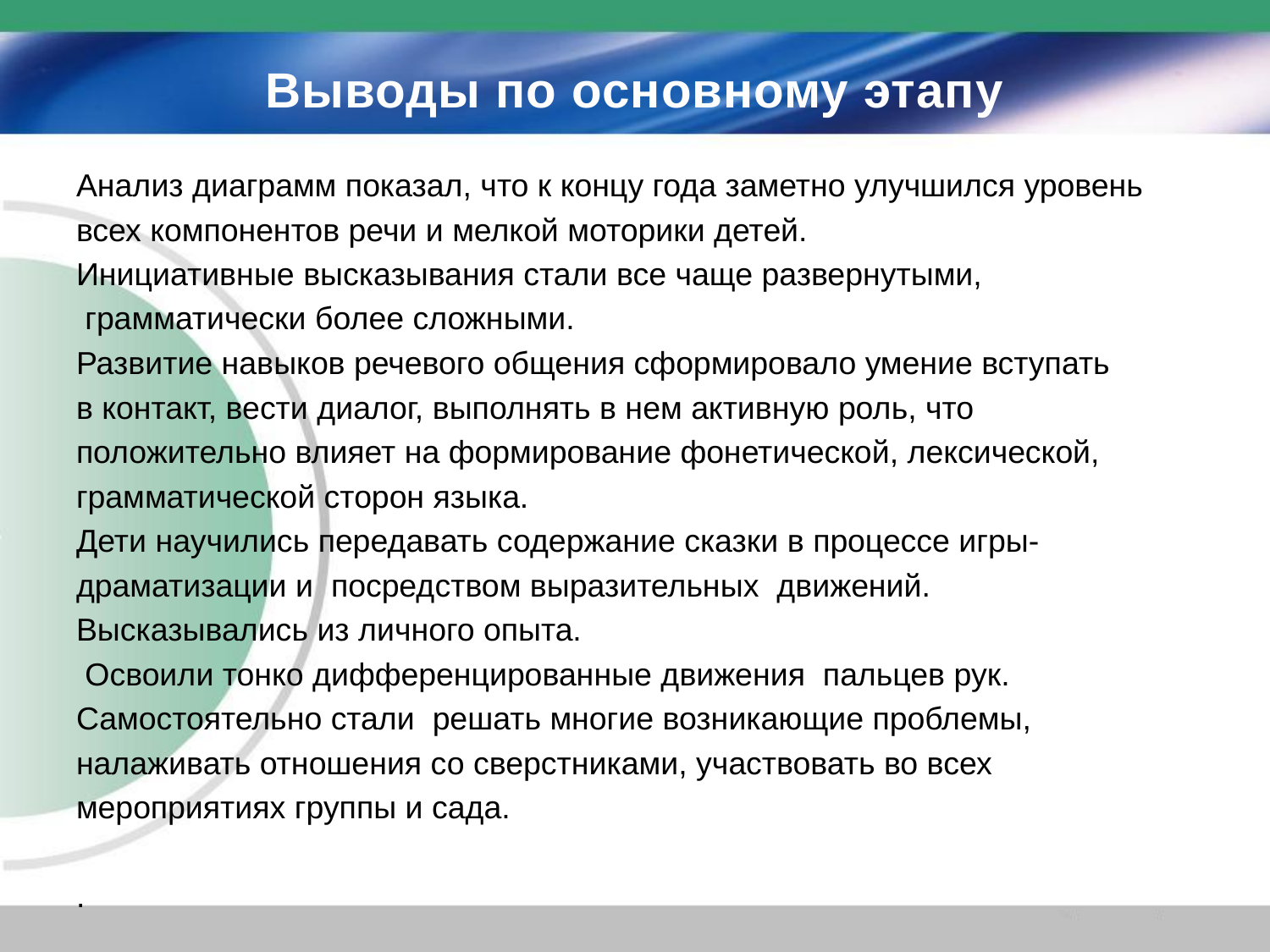

# Выводы по основному этапу
Анализ диаграмм показал, что к концу года заметно улучшился уровень
всех компонентов речи и мелкой моторики детей.
Инициативные высказывания стали все чаще развернутыми,
 грамматически более сложными.
Развитие навыков речевого общения сформировало умение вступать
в контакт, вести диалог, выполнять в нем активную роль, что
положительно влияет на формирование фонетической, лексической,
грамматической сторон языка.
Дети научились передавать содержание сказки в процессе игры-
драматизации и  посредством выразительных  движений.
Высказывались из личного опыта.
 Освоили тонко дифференцированные движения  пальцев рук.
Самостоятельно стали  решать многие возникающие проблемы,
налаживать отношения со сверстниками, участвовать во всех
мероприятиях группы и сада.

.